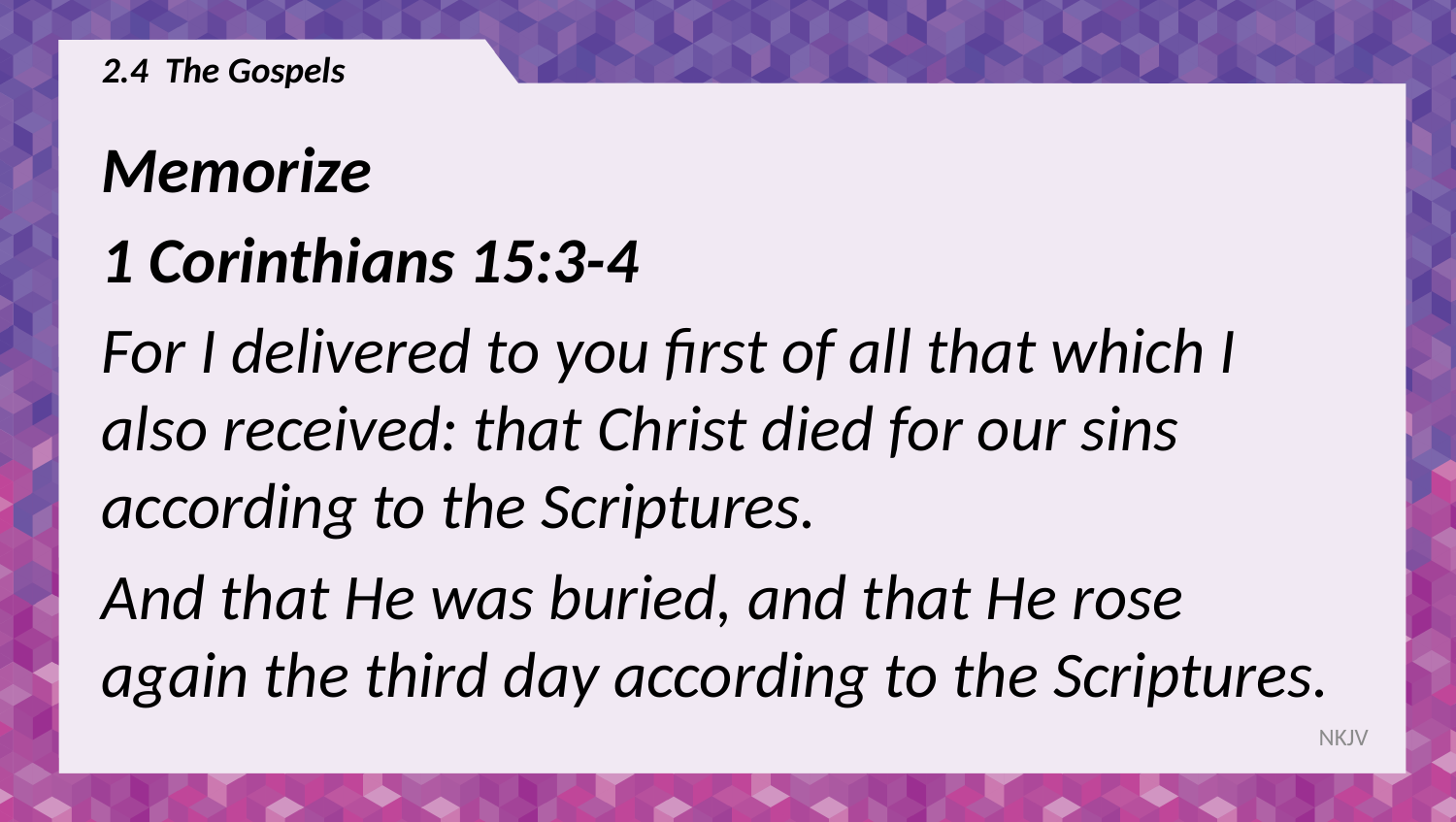

# 2.4  The Gospels
Memorize
1 Corinthians 15:3-4
For I delivered to you first of all that which I also received: that Christ died for our sins according to the Scriptures.
And that He was buried, and that He rose again the third day according to the Scriptures.
NKJV